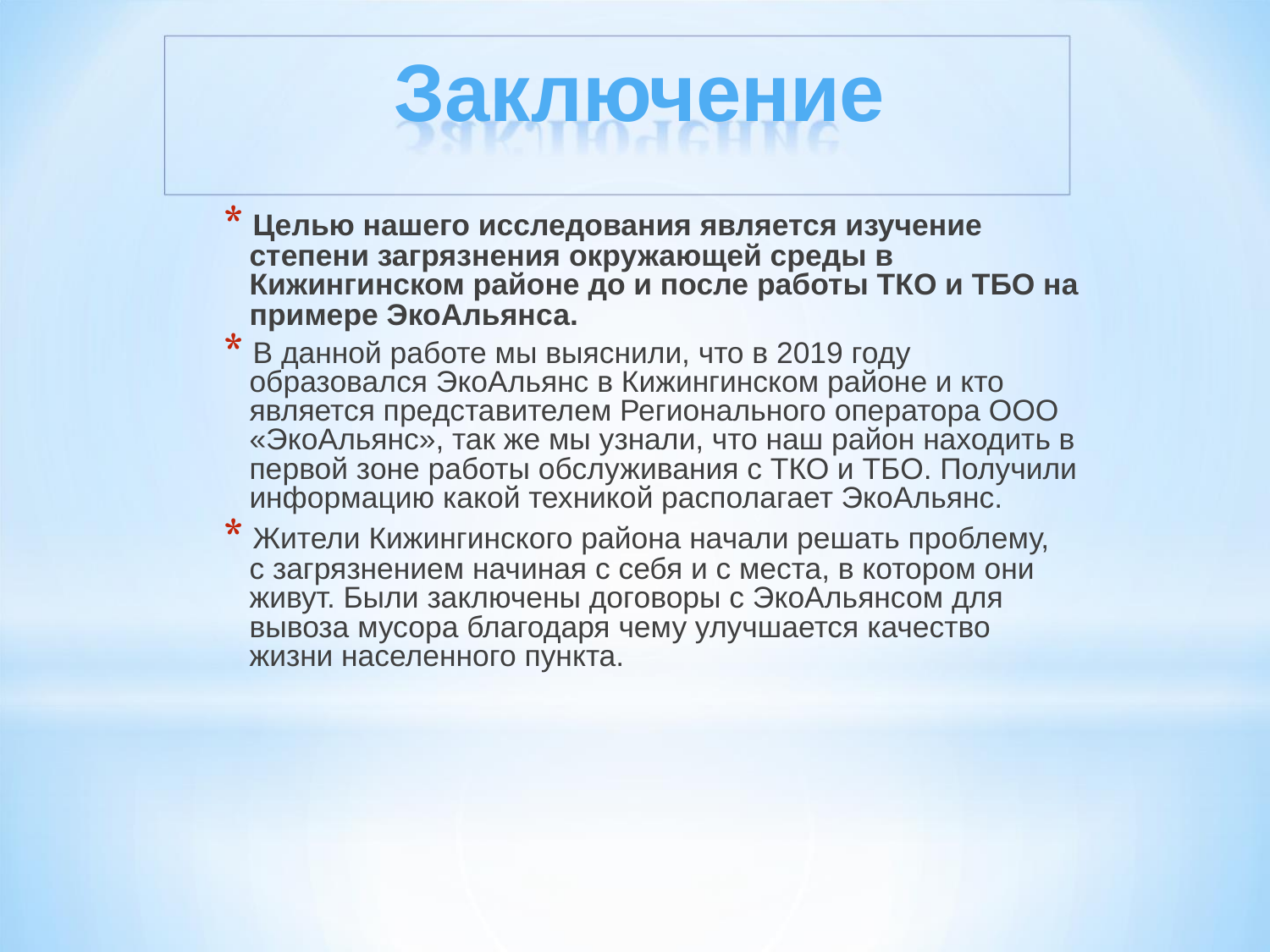

Заключение
* Целью нашего исследования является изучение
степени загрязнения окружающей среды в
Кижингинском районе до и после работы ТКО и ТБО на
примере ЭкоАльянса.
* В данной работе мы выяснили, что в 2019 году
образовался ЭкоАльянс в Кижингинском районе и кто
является представителем Регионального оператора ООО
«ЭкоАльянс», так же мы узнали, что наш район находить в
первой зоне работы обслуживания с ТКО и ТБО. Получили
информацию какой техникой располагает ЭкоАльянс.
* Жители Кижингинского района начали решать проблему,
с загрязнением начиная с себя и с места, в котором они
живут. Были заключены договоры с ЭкоАльянсом для
вывоза мусора благодаря чему улучшается качество
жизни населенного пункта.